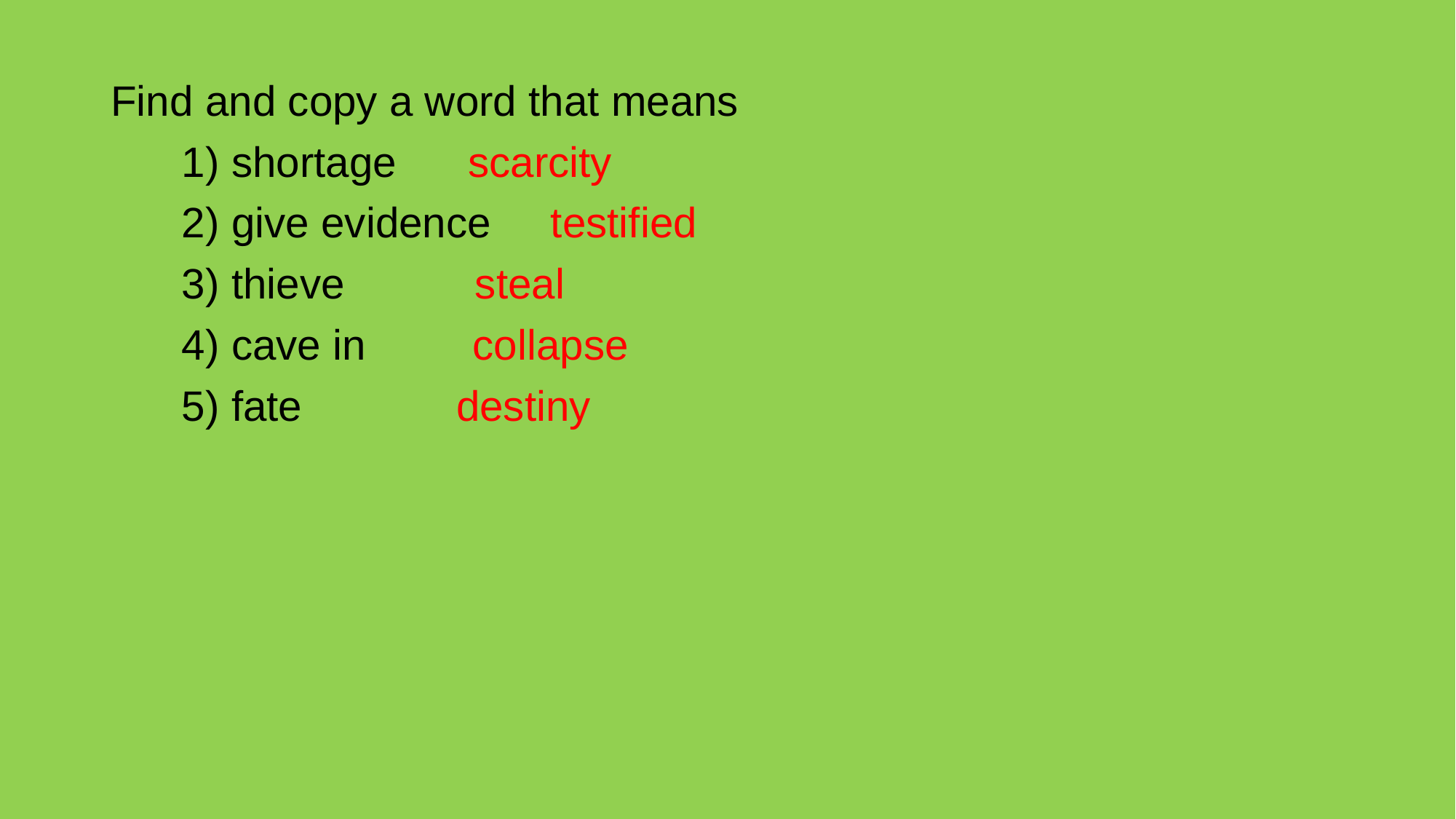

Find and copy a word that means
      1) shortage      scarcity
      2) give evidence     testified
      3) thieve           steal
      4) cave in         collapse
      5) fate             destiny